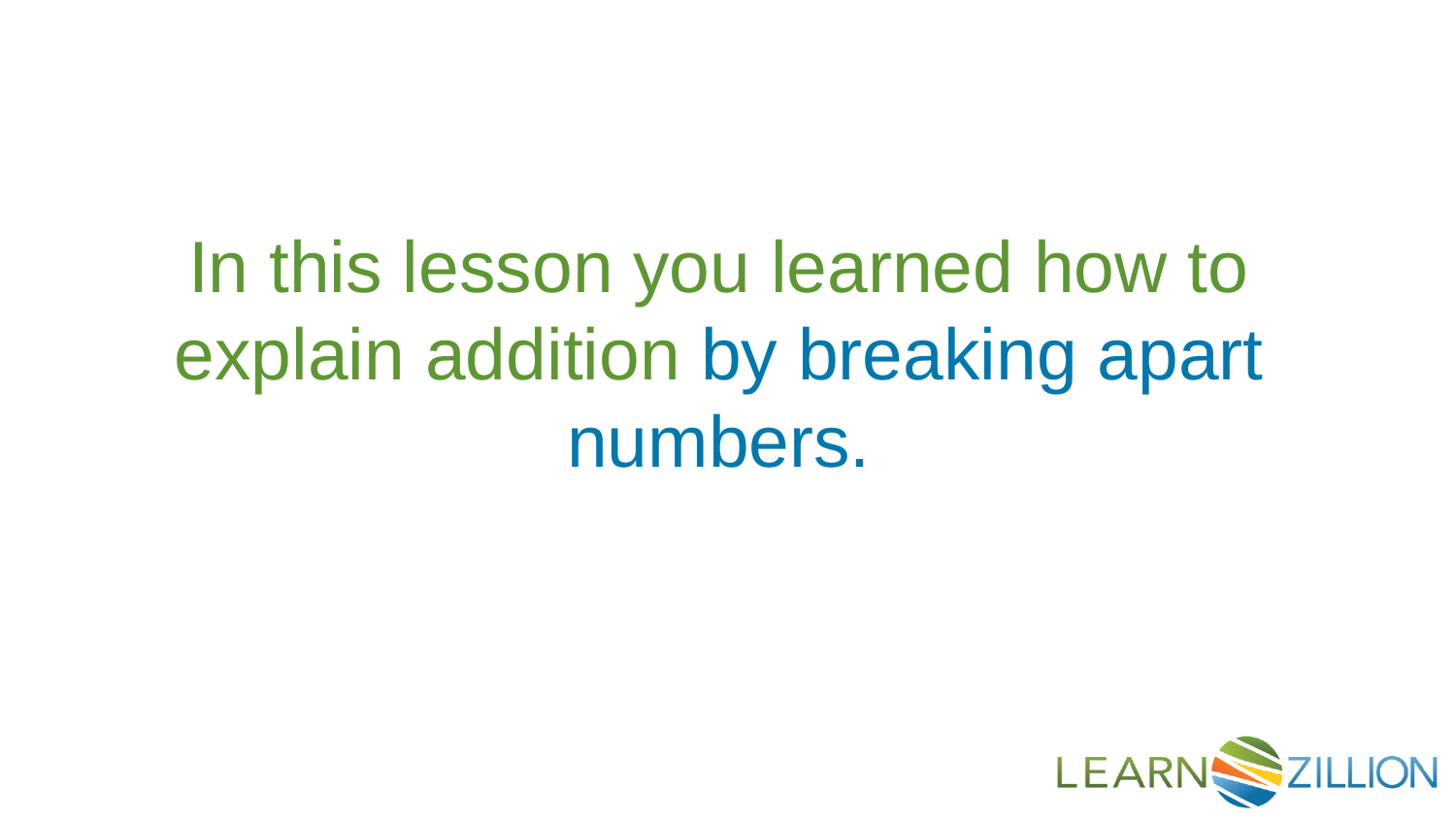

In this lesson you learned how to explain addition by breaking apart numbers.